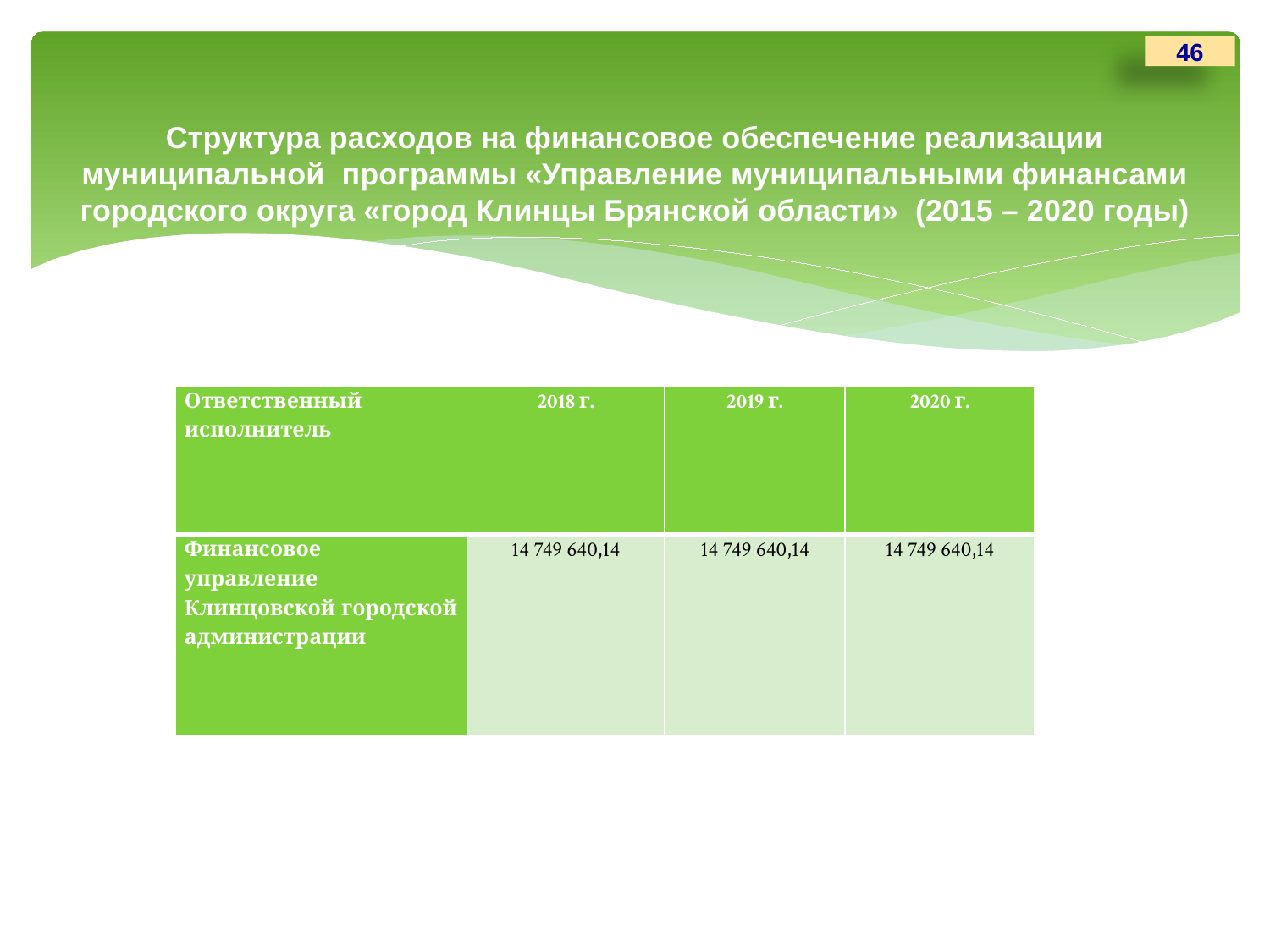

46
# Структура расходов на финансовое обеспечение реализации муниципальной  программы «Управление муниципальными финансами городского округа «город Клинцы Брянской области»  (2015 – 2020 годы)
| Ответственный исполнитель | 2018 г. | 2019 г. | 2020 г. |
| --- | --- | --- | --- |
| Финансовое управление Клинцовской городской администрации | 14 749 640,14 | 14 749 640,14 | 14 749 640,14 |